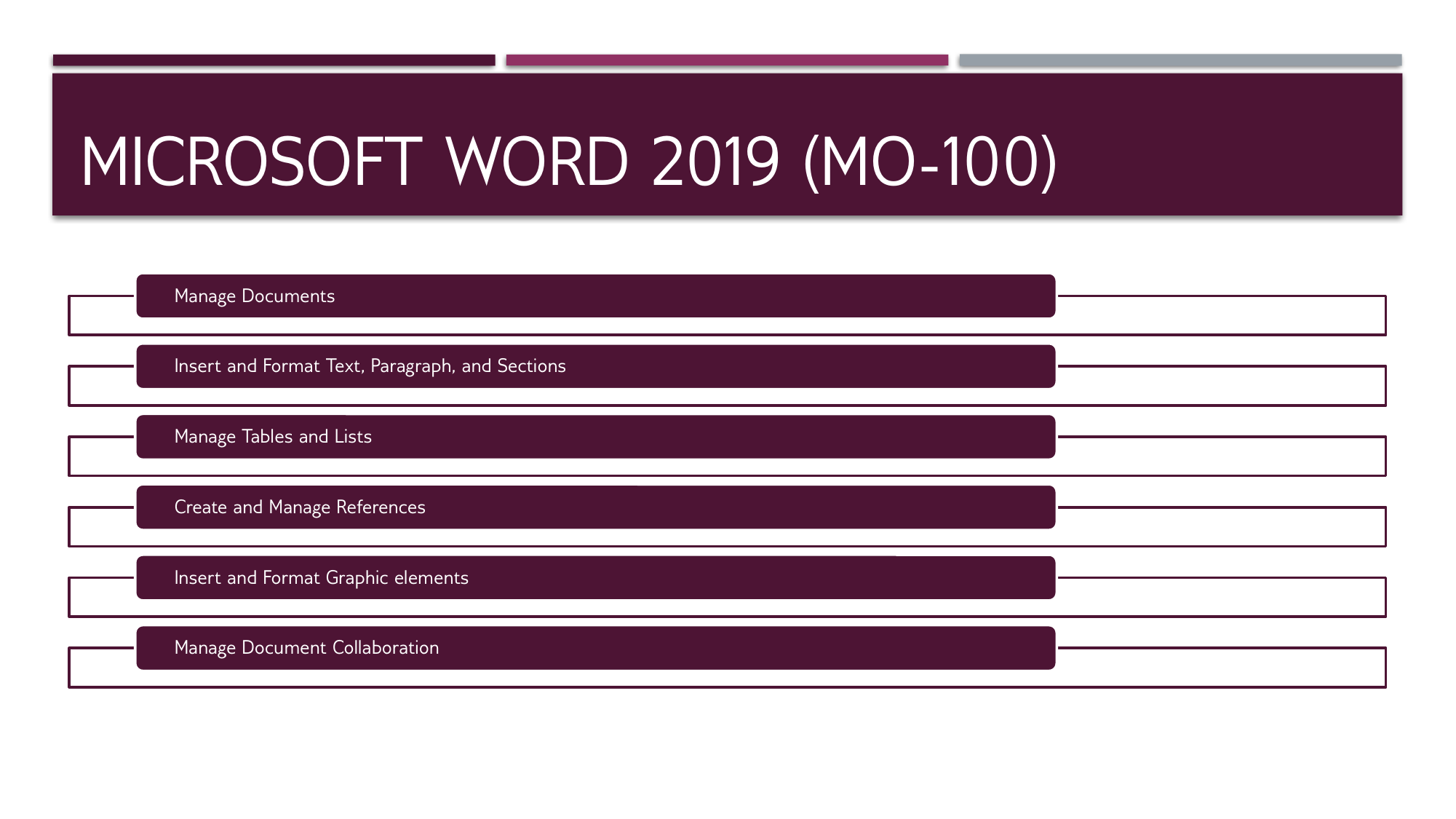

# MICROSOFT WORD 2019 (MO-100)
Manage Documents
Insert and Format Text, Paragraph, and Sections
Manage Tables and Lists
Create and Manage References
Insert and Format Graphic elements
Manage Document Collaboration